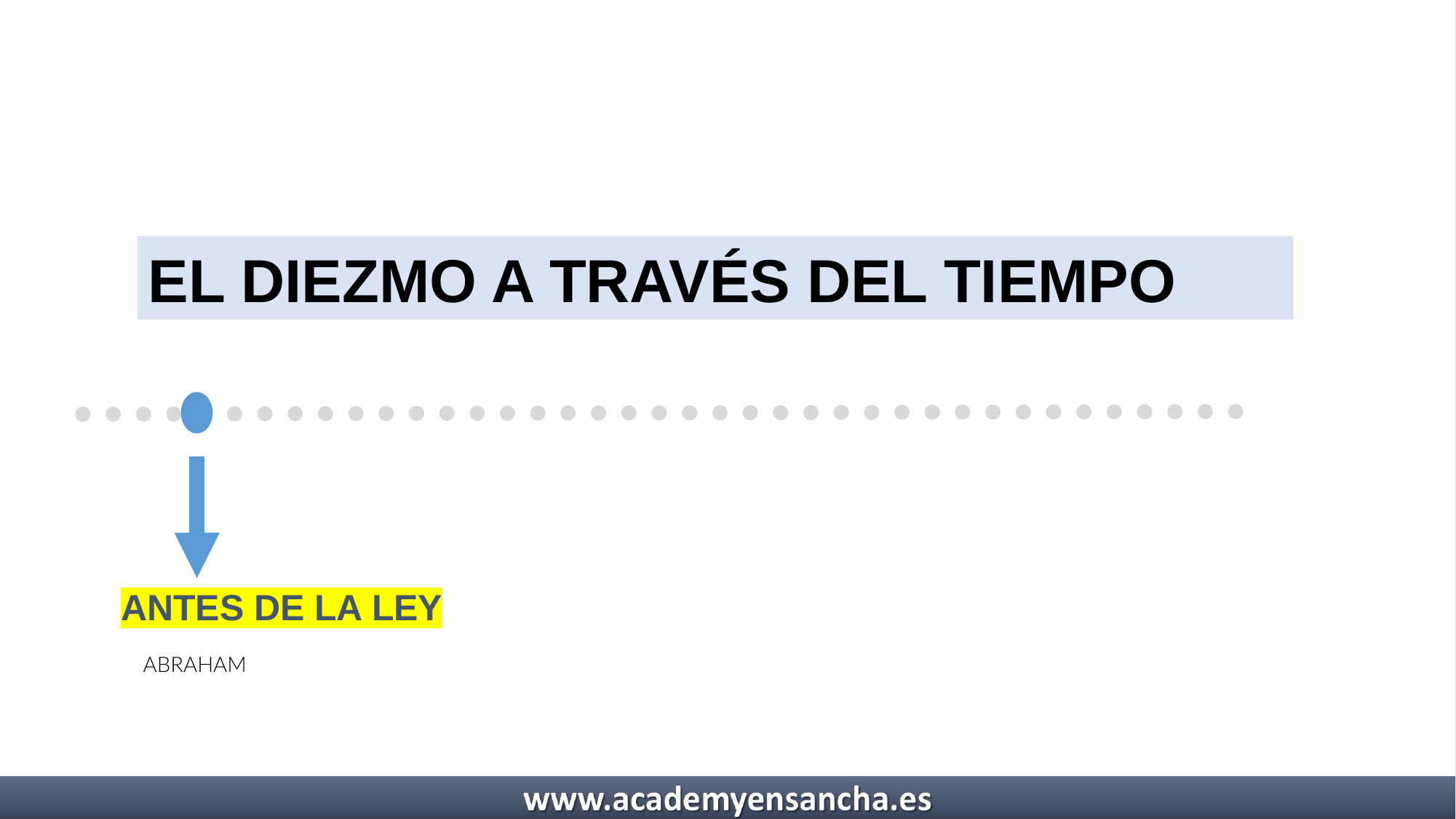

EL DIEZMO A TRAVÉS DEL TIEMPO

ANTES DE LA LEY
ABRAHAM